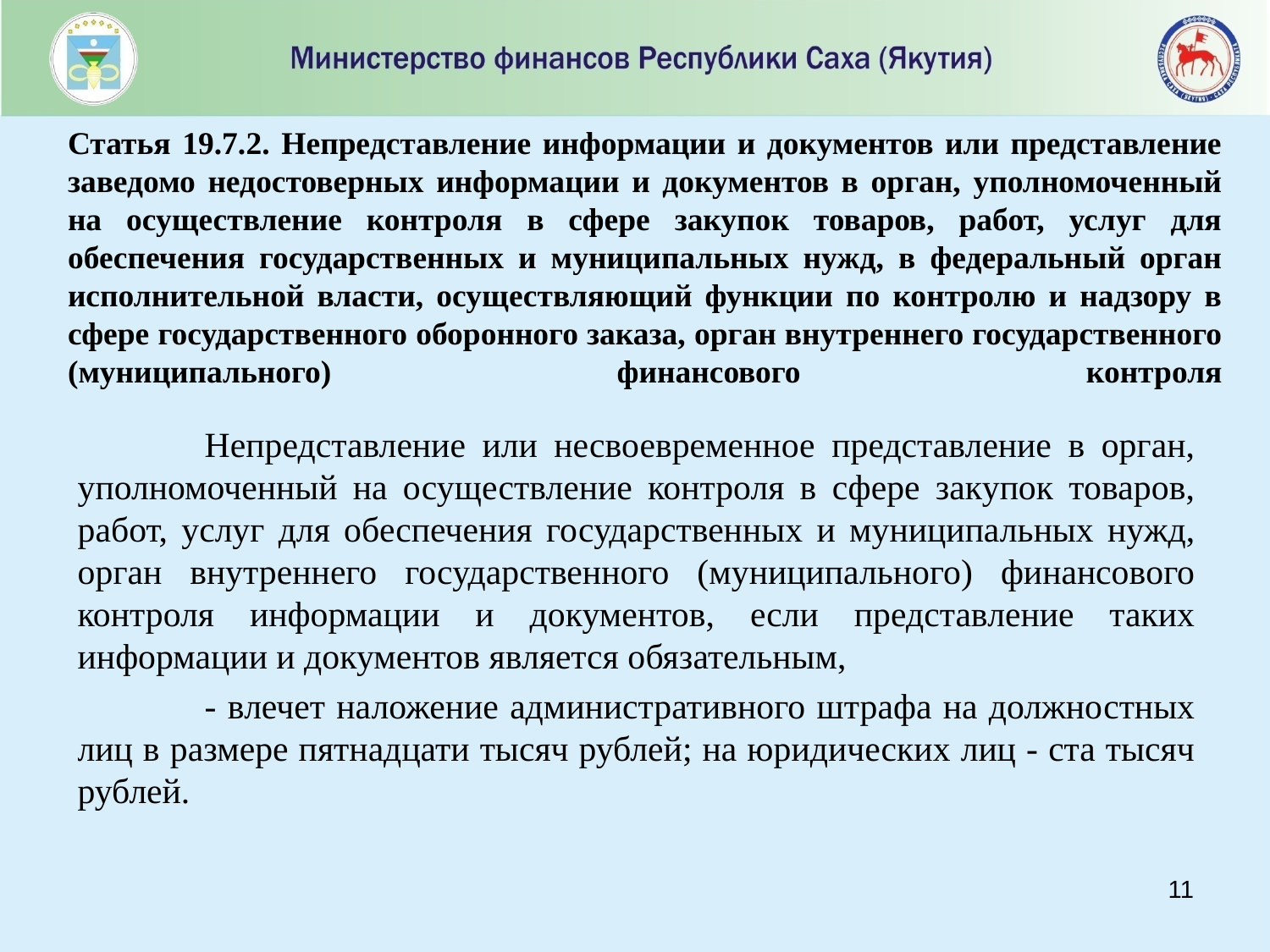

# Статья 19.7.2. Непредставление информации и документов или представление заведомо недостоверных информации и документов в орган, уполномоченный на осуществление контроля в сфере закупок товаров, работ, услуг для обеспечения государственных и муниципальных нужд, в федеральный орган исполнительной власти, осуществляющий функции по контролю и надзору в сфере государственного оборонного заказа, орган внутреннего государственного (муниципального) финансового контроля
	Непредставление или несвоевременное представление в орган, уполномоченный на осуществление контроля в сфере закупок товаров, работ, услуг для обеспечения государственных и муниципальных нужд, орган внутреннего государственного (муниципального) финансового контроля информации и документов, если представление таких информации и документов является обязательным,
	- влечет наложение административного штрафа на должностных лиц в размере пятнадцати тысяч рублей; на юридических лиц - ста тысяч рублей.

11